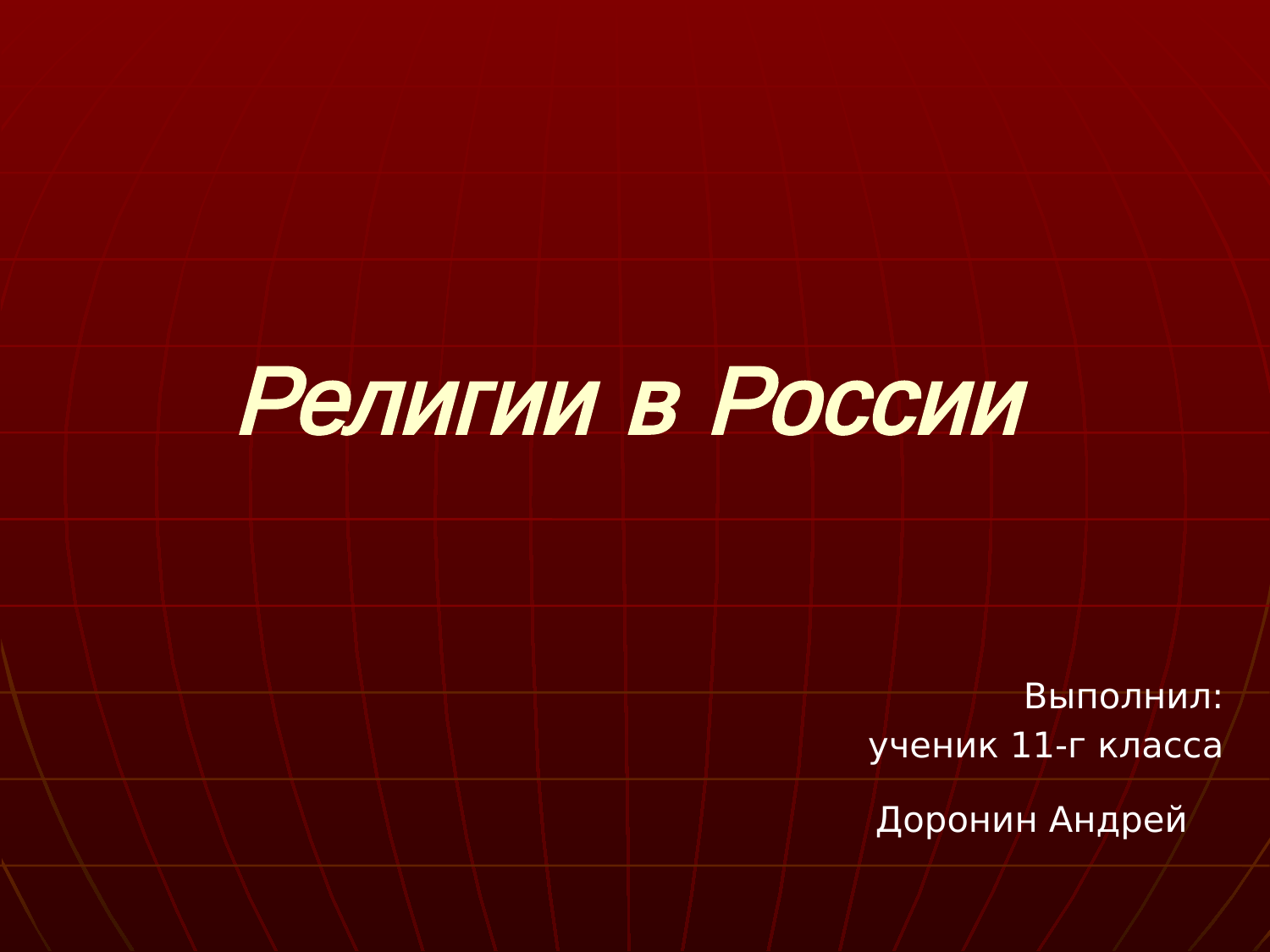

# Религии в России
Выполнил:
ученик 11-г класса
Доронин Андрей